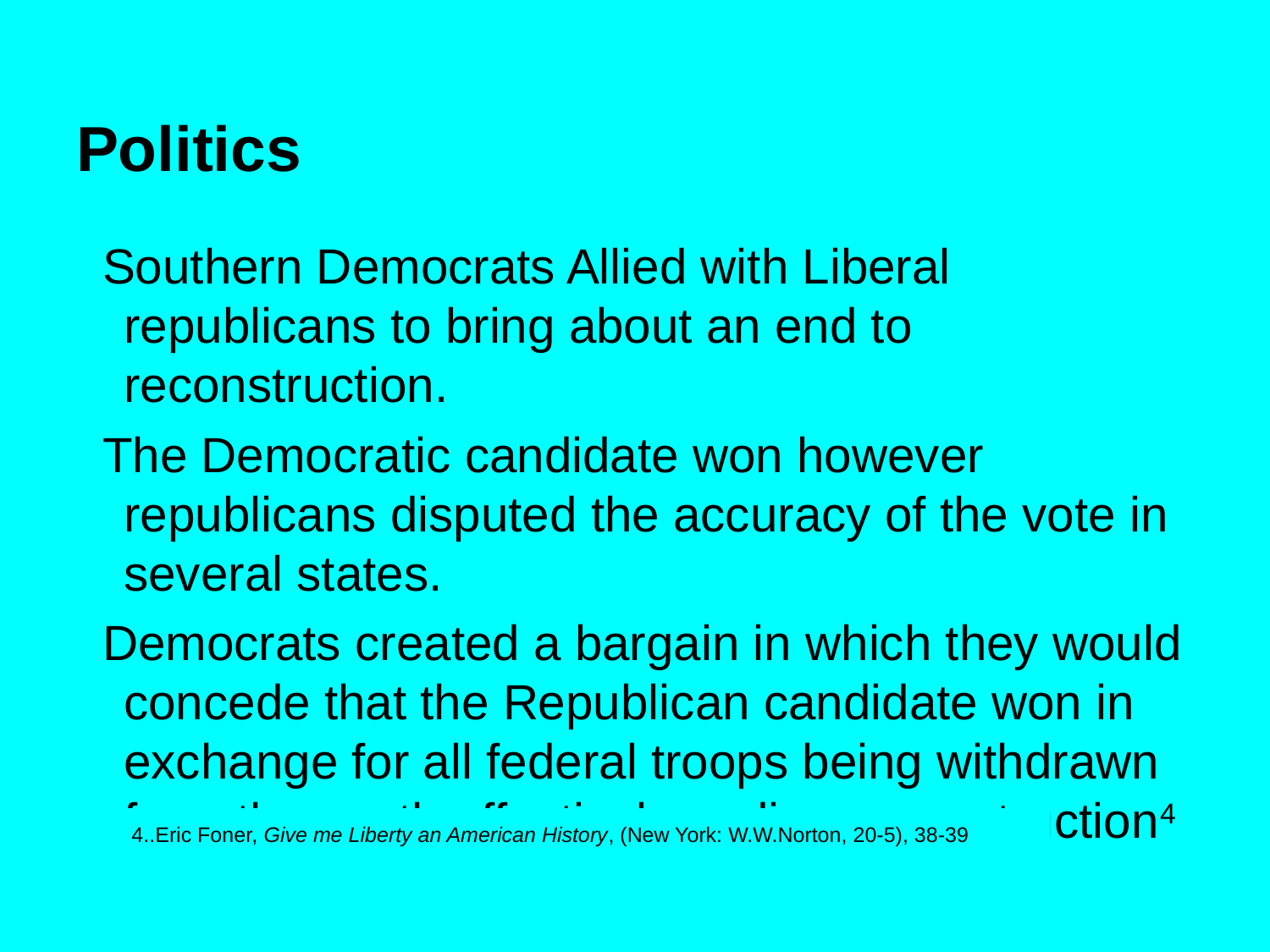

# Politics
Southern Democrats Allied with Liberal republicans to bring about an end to reconstruction.
The Democratic candidate won however republicans disputed the accuracy of the vote in several states.
Democrats created a bargain in which they would concede that the Republican candidate won in exchange for all federal troops being withdrawn from the south effectively ending reconstruction4
4..Eric Foner, Give me Liberty an American History, (New York: W.W.Norton, 20-5), 38-39